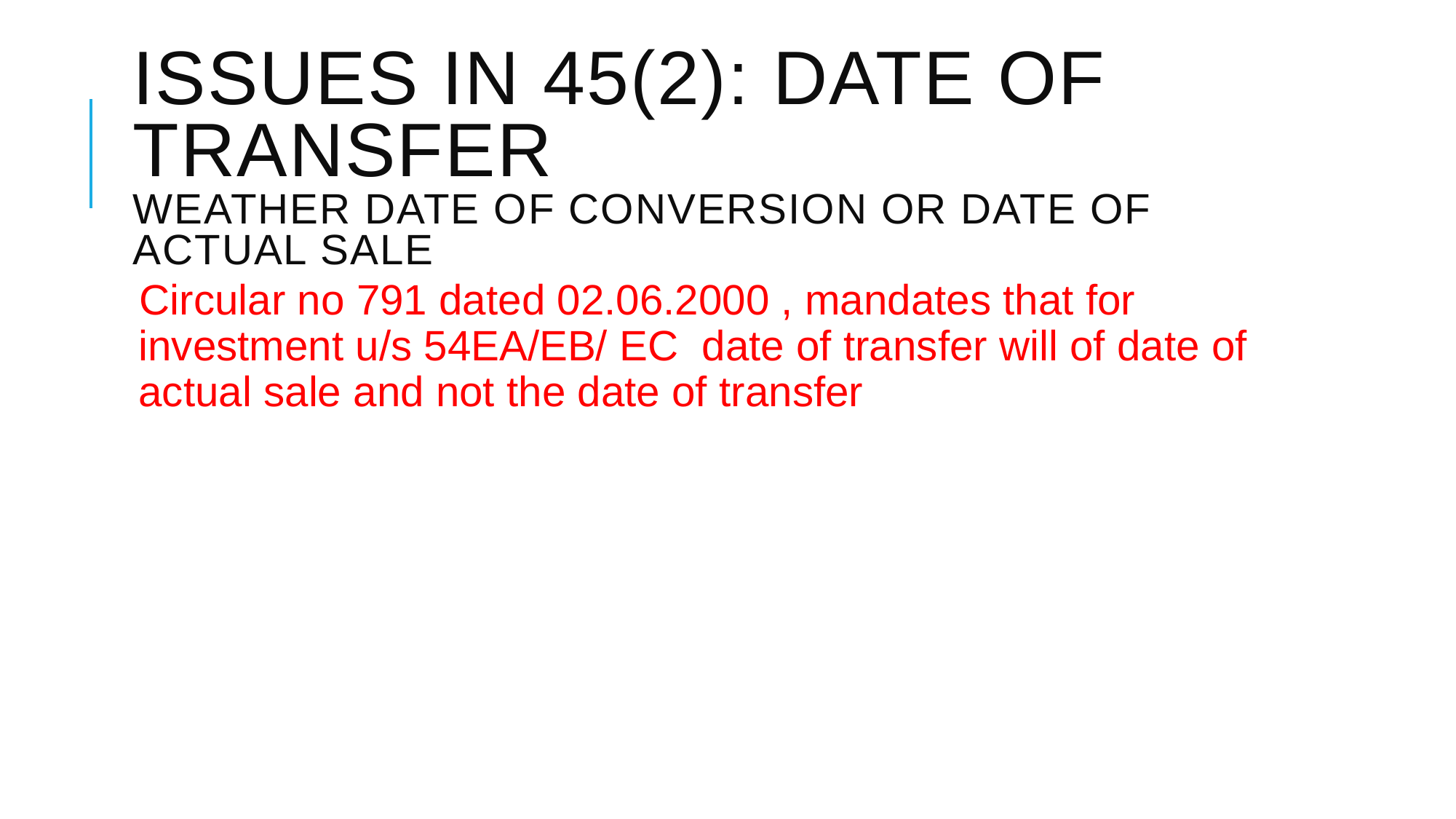

# Issues in 45(2): date of transfer weather date of conversion or date of actual sale
Circular no 791 dated 02.06.2000 , mandates that for investment u/s 54EA/EB/ EC  date of transfer will of date of actual sale and not the date of transfer